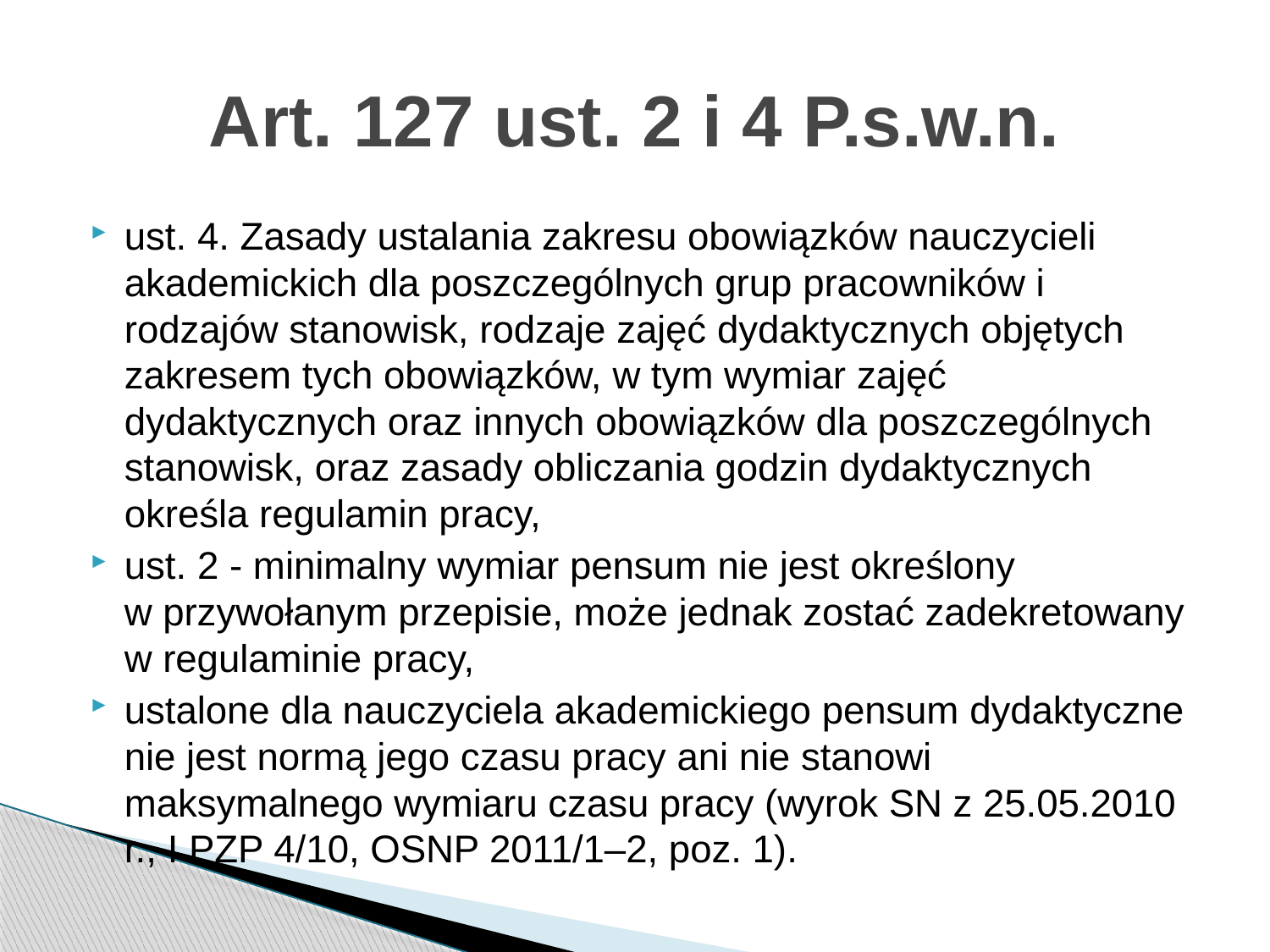

# Art. 127 ust. 2 i 4 P.s.w.n.
ust. 4. Zasady ustalania zakresu obowiązków nauczycieli akademickich dla poszczególnych grup pracowników i rodzajów stanowisk, rodzaje zajęć dydaktycznych objętych zakresem tych obowiązków, w tym wymiar zajęć dydaktycznych oraz innych obowiązków dla poszczególnych stanowisk, oraz zasady obliczania godzin dydaktycznych określa regulamin pracy,
ust. 2 - minimalny wymiar pensum nie jest określony w przywołanym przepisie, może jednak zostać zadekretowany w regulaminie pracy,
ustalone dla nauczyciela akademickiego pensum dydaktyczne nie jest normą jego czasu pracy ani nie stanowi maksymalnego wymiaru czasu pracy (wyrok SN z 25.05.2010 r., I PZP 4/10, OSNP 2011/1–2, poz. 1).